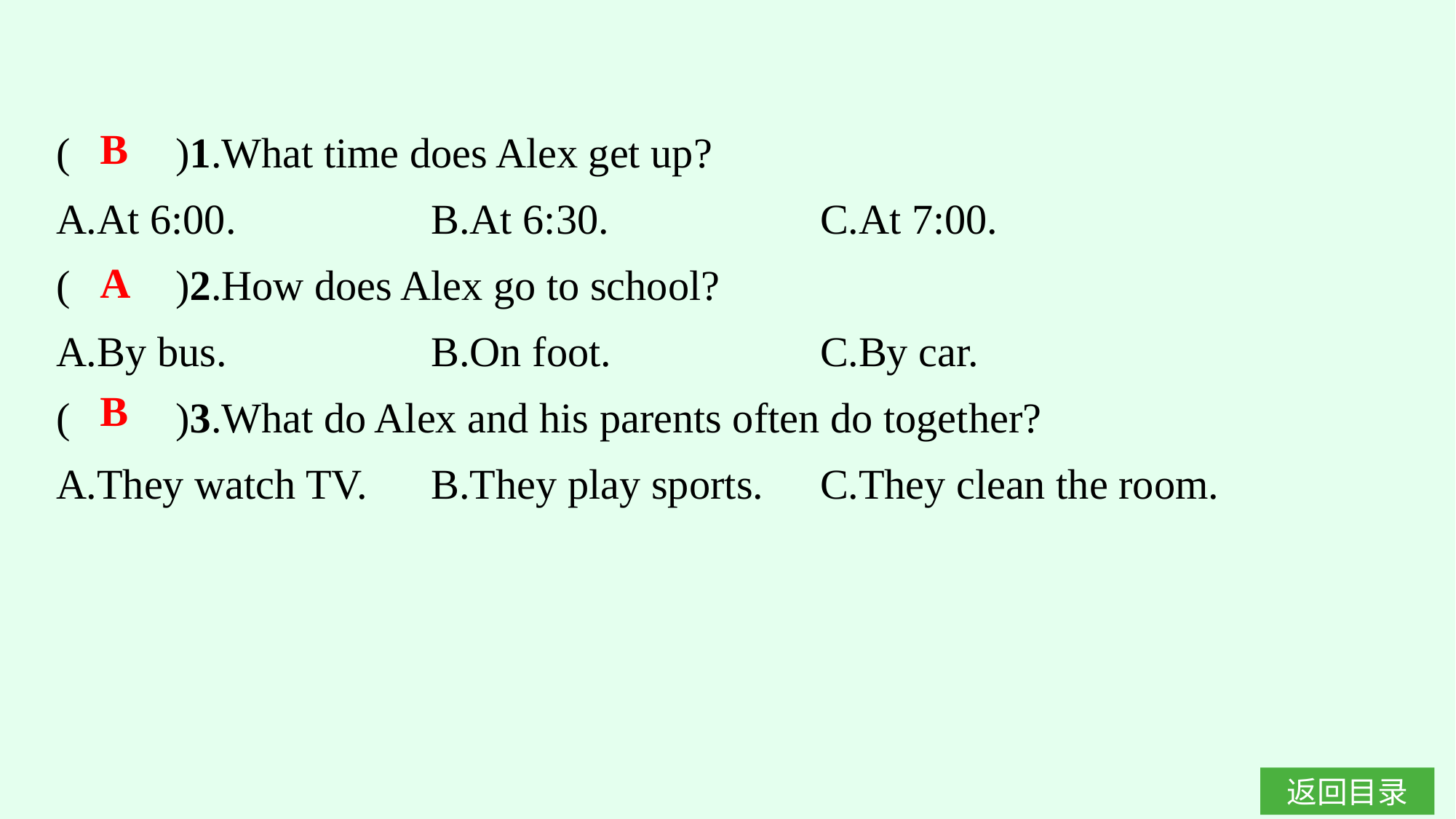

(　　)1.What time does Alex get up?
A.At 6:00.		B.At 6:30.		C.At 7:00.
(　　)2.How does Alex go to school?
A.By bus.		B.On foot.		C.By car.
(　　)3.What do Alex and his parents often do together?
A.They watch TV.	B.They play sports.	C.They clean the room.
B
A
B